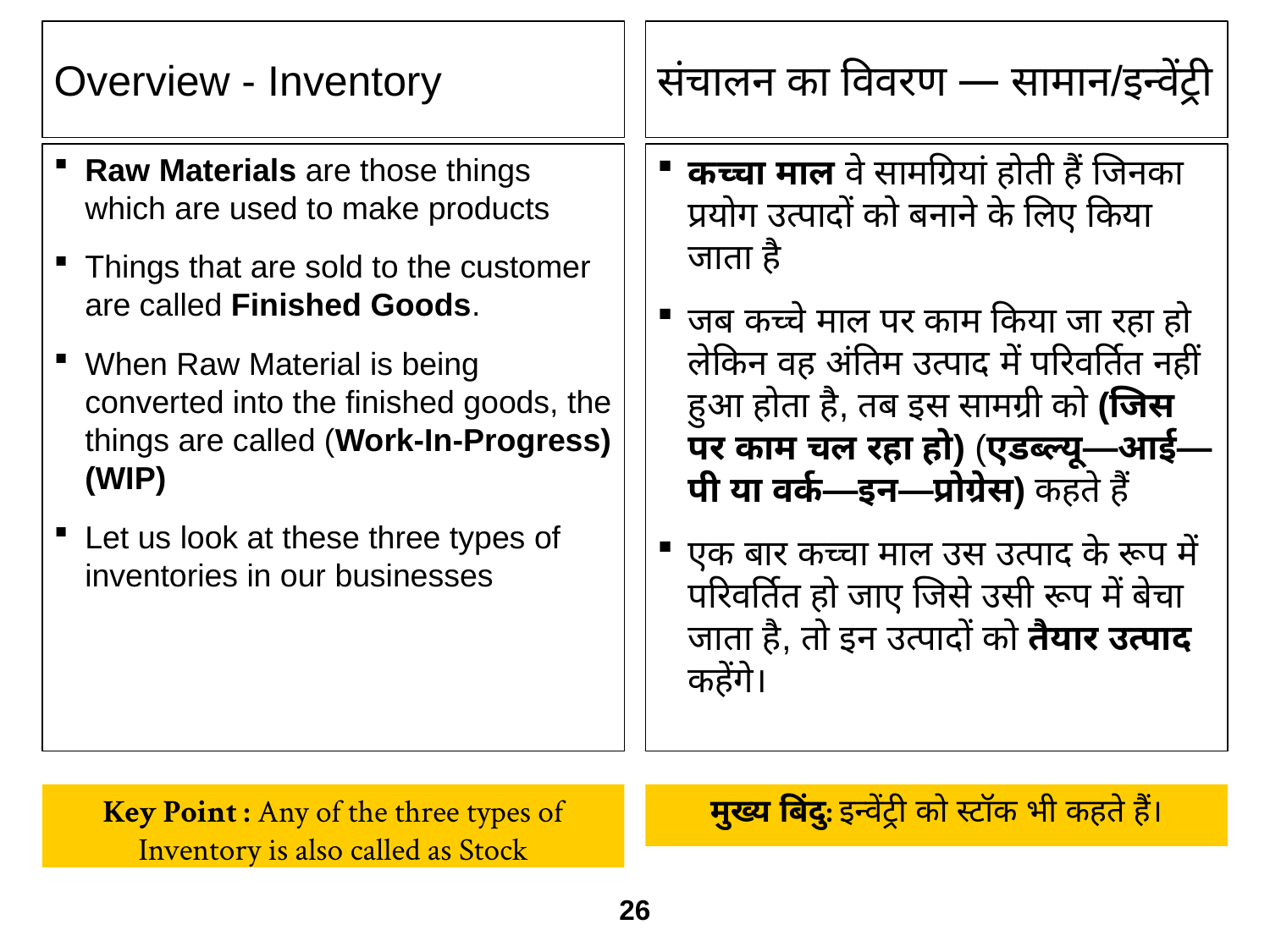

Overview - Inventory
संचालन का विवरण — सामान/इन्वेंट्री
Raw Materials are those things which are used to make products
Things that are sold to the customer are called Finished Goods.
When Raw Material is being converted into the finished goods, the things are called (Work-In-Progress)(WIP)
Let us look at these three types of inventories in our businesses
कच्चा माल वे सामग्रियां होती हैं जिनका प्रयोग उत्पादों को बनाने के लिए किया जाता है
जब कच्चे माल पर काम किया जा रहा हो लेकिन वह अंतिम उत्पाद में परिवर्तित नहीं हुआ होता है, तब इस सामग्री को (जिस पर काम चल रहा हो) (एडब्ल्यू—आई—पी या वर्क—इन—प्रोग्रेस) कहते हैं
एक बार कच्चा माल उस उत्पाद के रूप में परिवर्तित हो जाए जिसे उसी रूप में बेचा जाता है, तो इन उत्पादों को तैयार उत्पाद कहेंगे।

Key Point : Any of the three types of Inventory is also called as Stock
मुख्य बिंदु: इन्वेंट्री को स्टॉक भी कहते हैं।
26